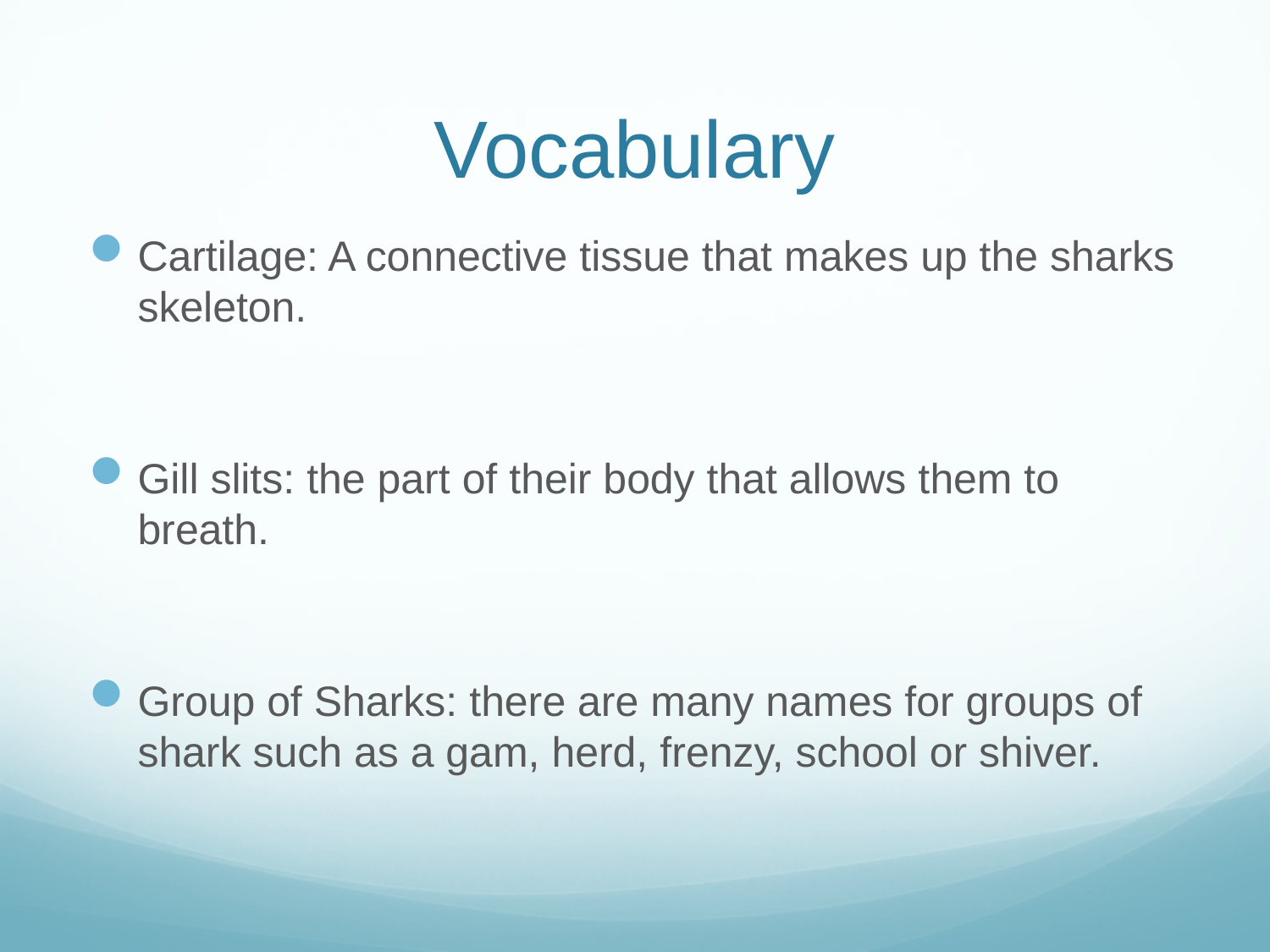

# Vocabulary
Cartilage: A connective tissue that makes up the sharks skeleton.

Gill slits: the part of their body that allows them to breath.

Group of Sharks: there are many names for groups of shark such as a gam, herd, frenzy, school or shiver.